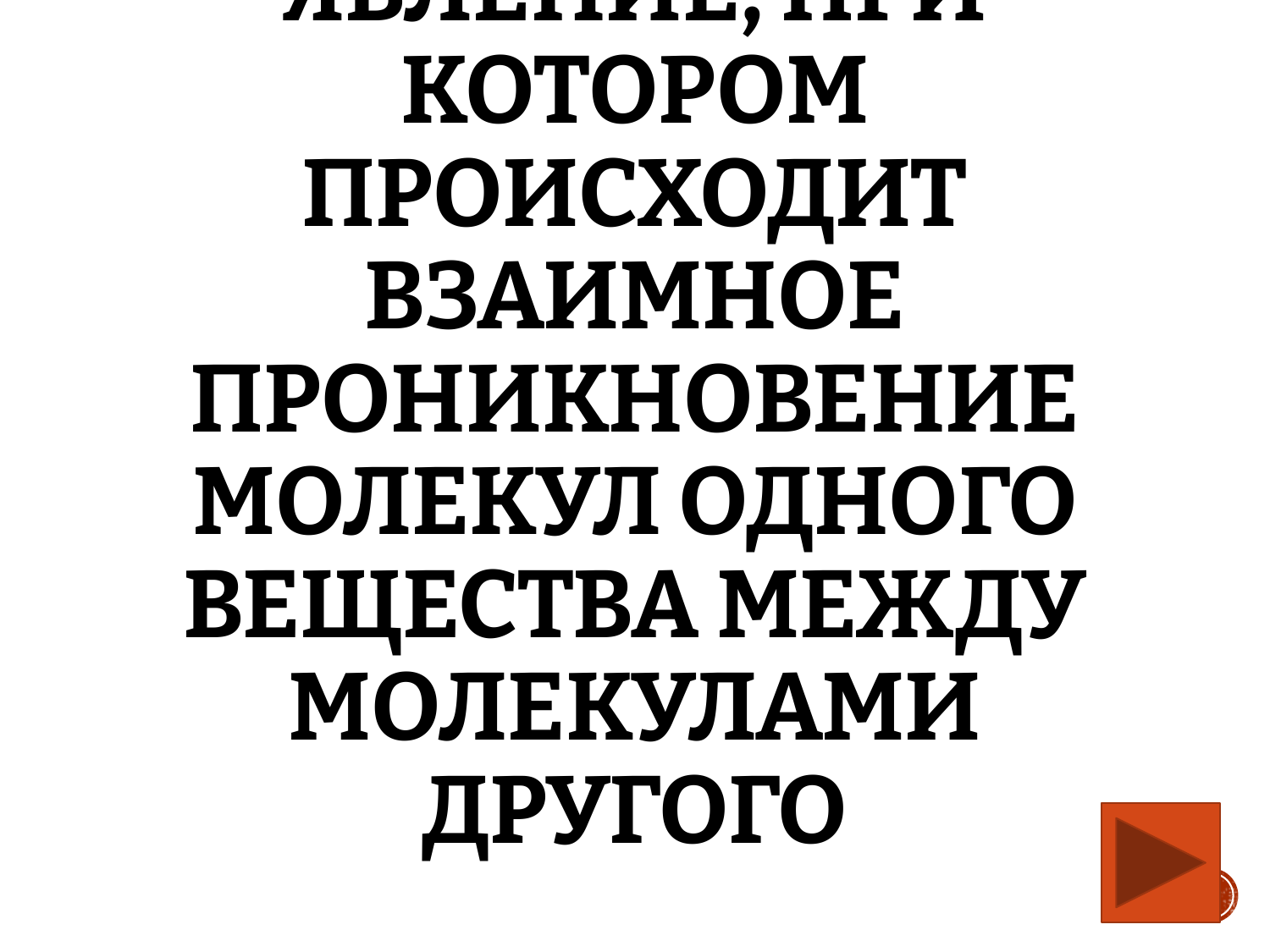

# Явление, при котором происходит взаимное проникновение молекул одного вещества между молекулами другого